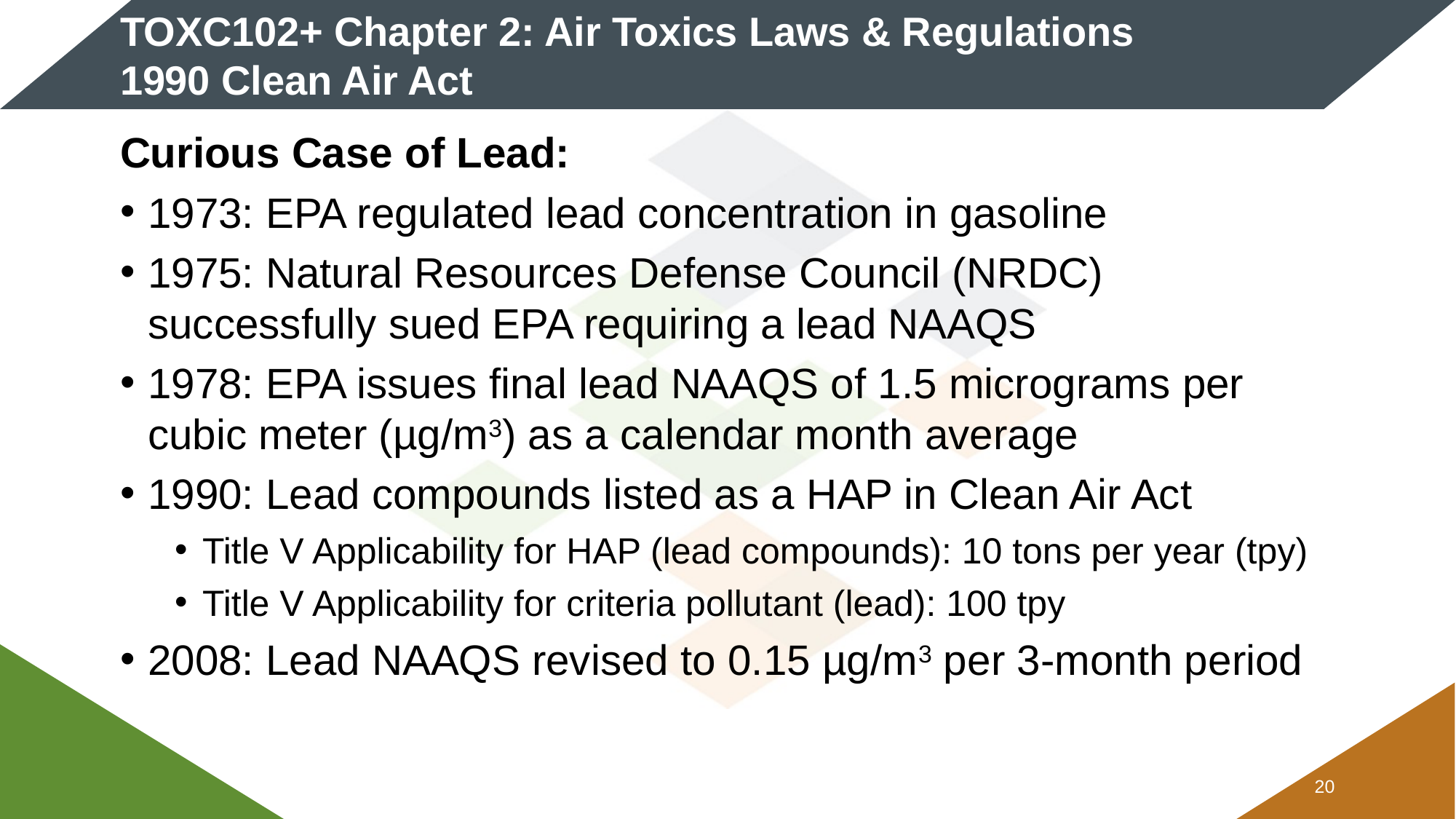

# TOXC102+ Chapter 2: Air Toxics Laws & Regulations 1990 Clean Air Act
Curious Case of Lead:
1973: EPA regulated lead concentration in gasoline
1975: Natural Resources Defense Council (NRDC) successfully sued EPA requiring a lead NAAQS
1978: EPA issues final lead NAAQS of 1.5 micrograms per cubic meter (µg/m3) as a calendar month average
1990: Lead compounds listed as a HAP in Clean Air Act
Title V Applicability for HAP (lead compounds): 10 tons per year (tpy)
Title V Applicability for criteria pollutant (lead): 100 tpy
2008: Lead NAAQS revised to 0.15 µg/m3 per 3-month period
20